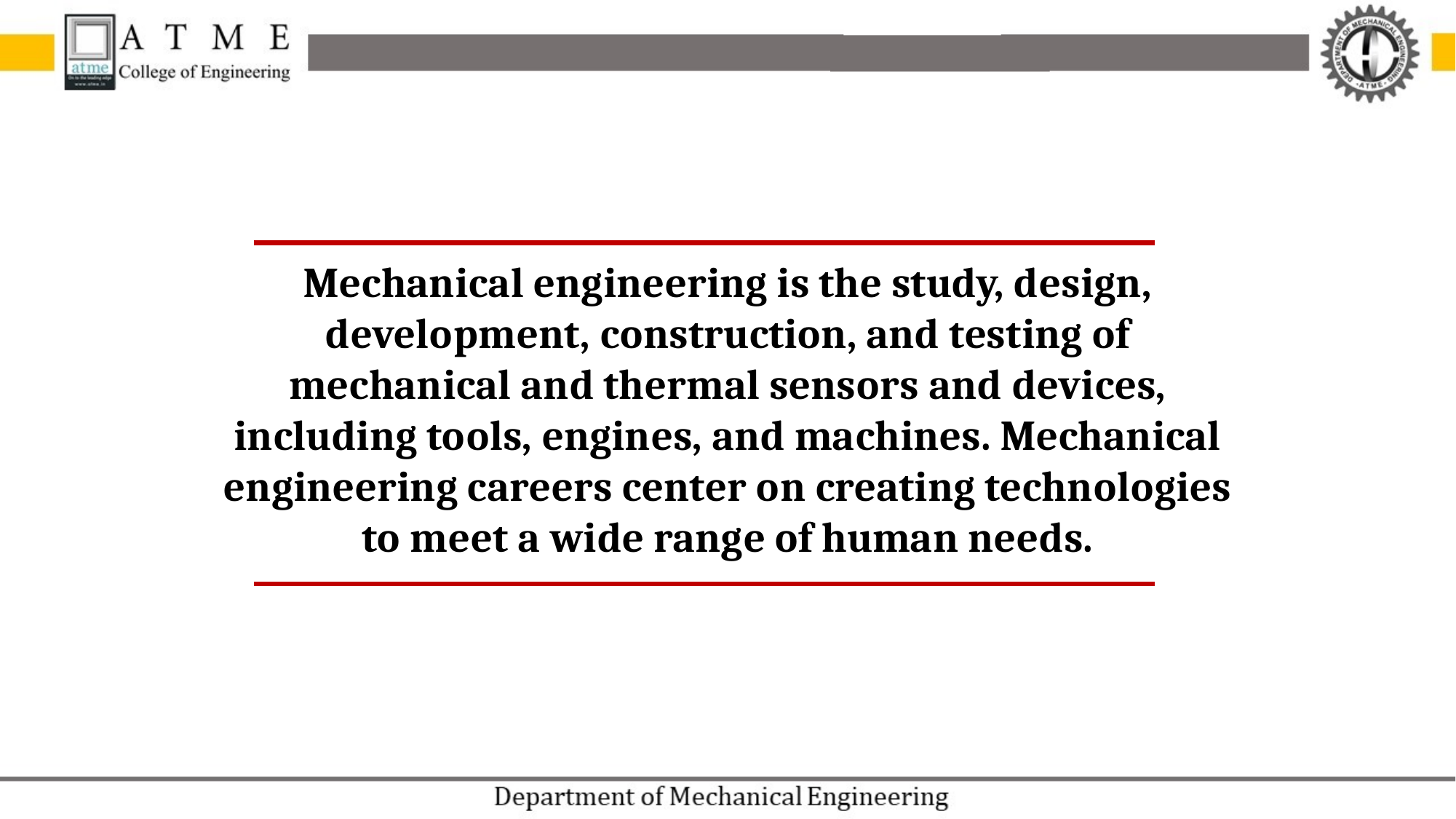

Mechanical engineering is the study, design, development, construction, and testing of mechanical and thermal sensors and devices, including tools, engines, and machines. Mechanical engineering careers center on creating technologies to meet a wide range of human needs.